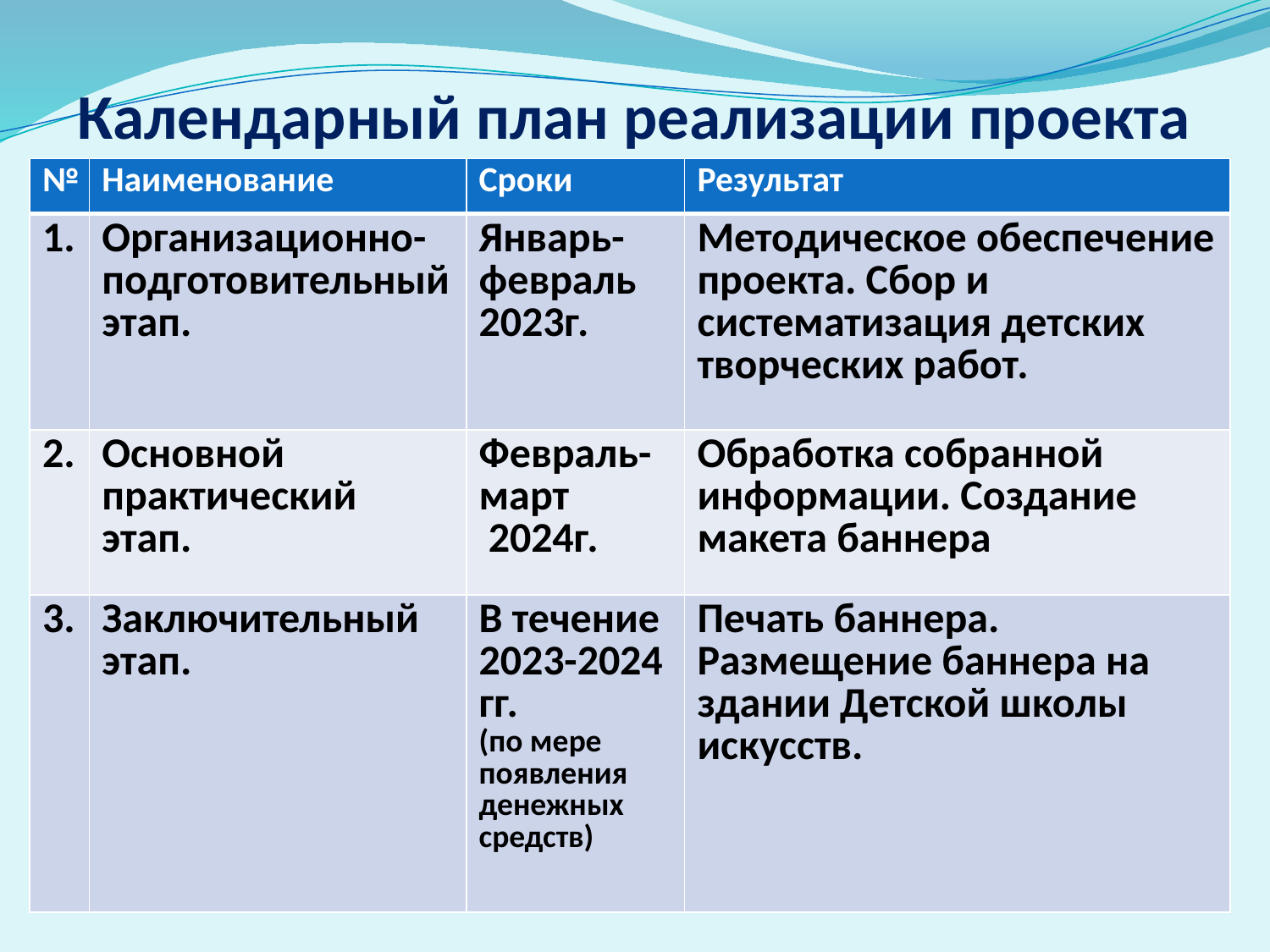

Календарный план реализации проекта
| № | Наименование | Сроки | Результат |
| --- | --- | --- | --- |
| 1. | Организационно-подготовительный этап. | Январь-февраль 2023г. | Методическое обеспечение проекта. Сбор и систематизация детских творческих работ. |
| 2. | Основной практический этап. | Февраль-март 2024г. | Обработка собранной информации. Создание макета баннера |
| 3. | Заключительный этап. | В течение 2023-2024 гг. (по мере появления денежных средств) | Печать баннера. Размещение баннера на здании Детской школы искусств. |